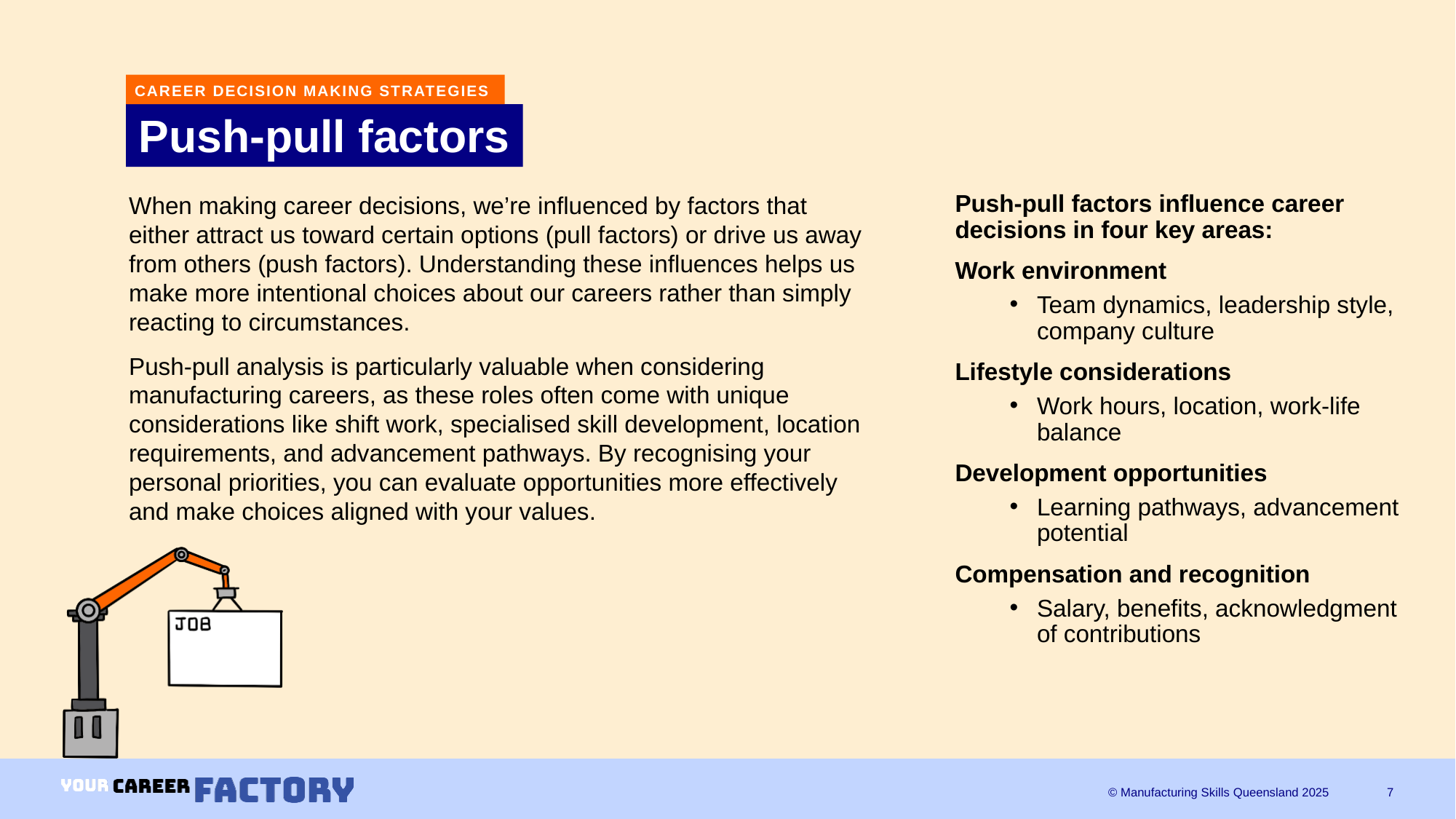

CAREER DECISION MAKING STRATEGIES
# Push-pull factors
When making career decisions, we’re influenced by factors that either attract us toward certain options (pull factors) or drive us away from others (push factors). Understanding these influences helps us make more intentional choices about our careers rather than simply reacting to circumstances.
Push-pull analysis is particularly valuable when considering manufacturing careers, as these roles often come with unique considerations like shift work, specialised skill development, location requirements, and advancement pathways. By recognising your personal priorities, you can evaluate opportunities more effectively and make choices aligned with your values.
Push-pull factors influence career decisions in four key areas:
Work environment
Team dynamics, leadership style, company culture
Lifestyle considerations
Work hours, location, work-life balance
Development opportunities
Learning pathways, advancement potential
Compensation and recognition
Salary, benefits, acknowledgment of contributions